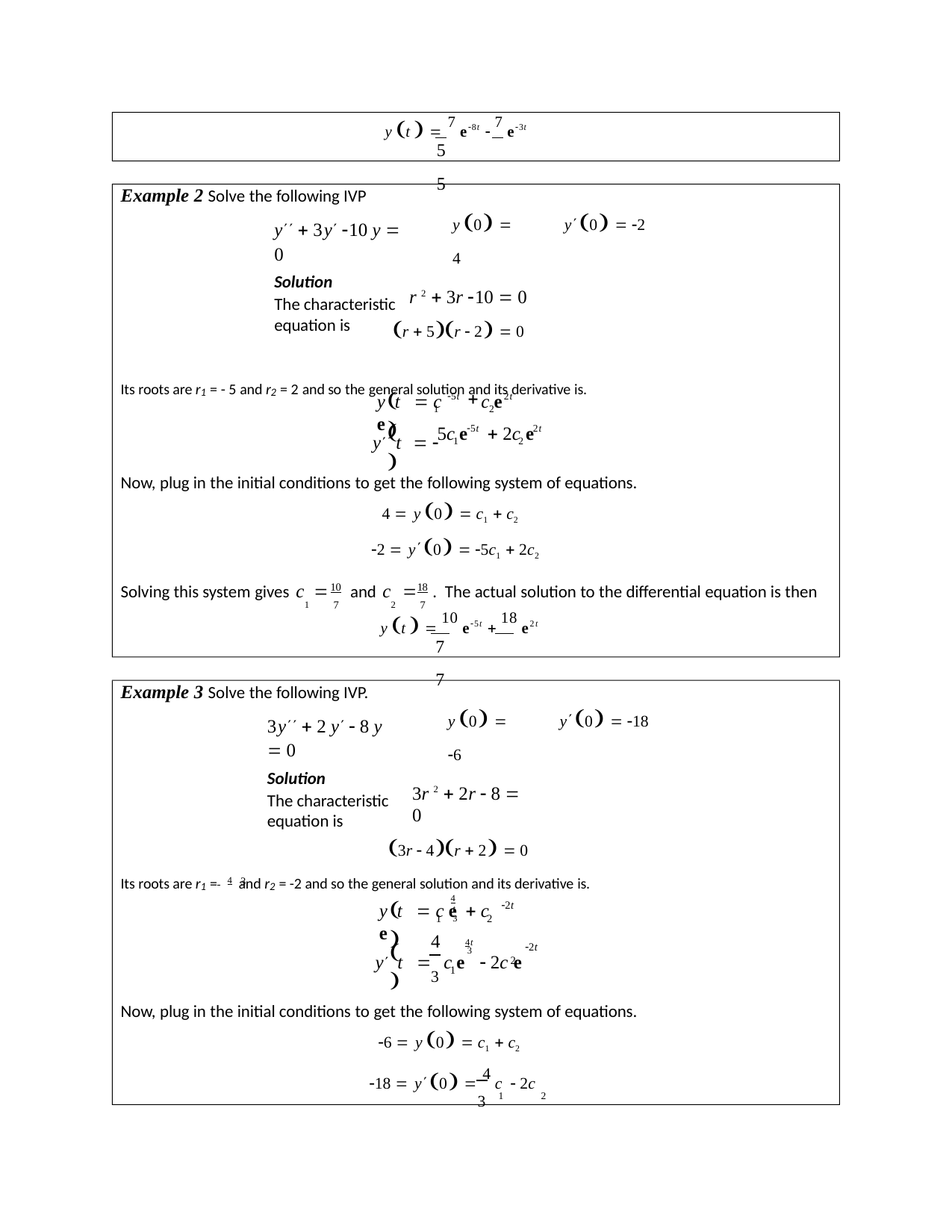

y (t ) = 7 e−8t  − 7 e−3t
5	5

Example 2 Solve the following IVP
y′′ + 3y′ −10 y = 0
Solution
The characteristic equation is

y (0) = 4
y′(0) = −2
r 2  + 3r −10 = 0
(r + 5)(r − 2) = 0
Its roots are r1 = - 5 and r2 = 2 and so the general solution and its derivative is.
( )
2t
−5t
y  t   = c e
c e
1	2
( )
2t
−5t
5c e	+ 2c e
y′ t = −
1	2
Now, plug in the initial conditions to get the following system of equations.
4 = y (0) = c1  + c2
−2 = y′(0) = −5c1  + 2c2
Solving this system gives c =	and c =	. The actual solution to the differential equation is then
10
18
2	7
1	7
y (t ) = 10 e−5t  + 18 e2t
7	7

Example 3 Solve the following IVP.
3y′′ + 2 y′ − 8 y = 0
Solution
The characteristic equation is

y (0) = −6
y′(0) = −18
3r 2  + 2r − 8 = 0
(3r − 4)(r + 2) = 0
Its roots are r1 = 4 and r2 = -2 and so the general solution and its derivative is.
3
4 t  3
( )
−2t
y  t   = c e	+ c e
1	2
4
4t
( )
−2t
y′  t   =	c e	− 2c e
3
3 1
2

Now, plug in the initial conditions to get the following system of equations.
−6 = y (0) = c1  + c2
−18 = y′(0) = 4 c  − 2c
3 1	2